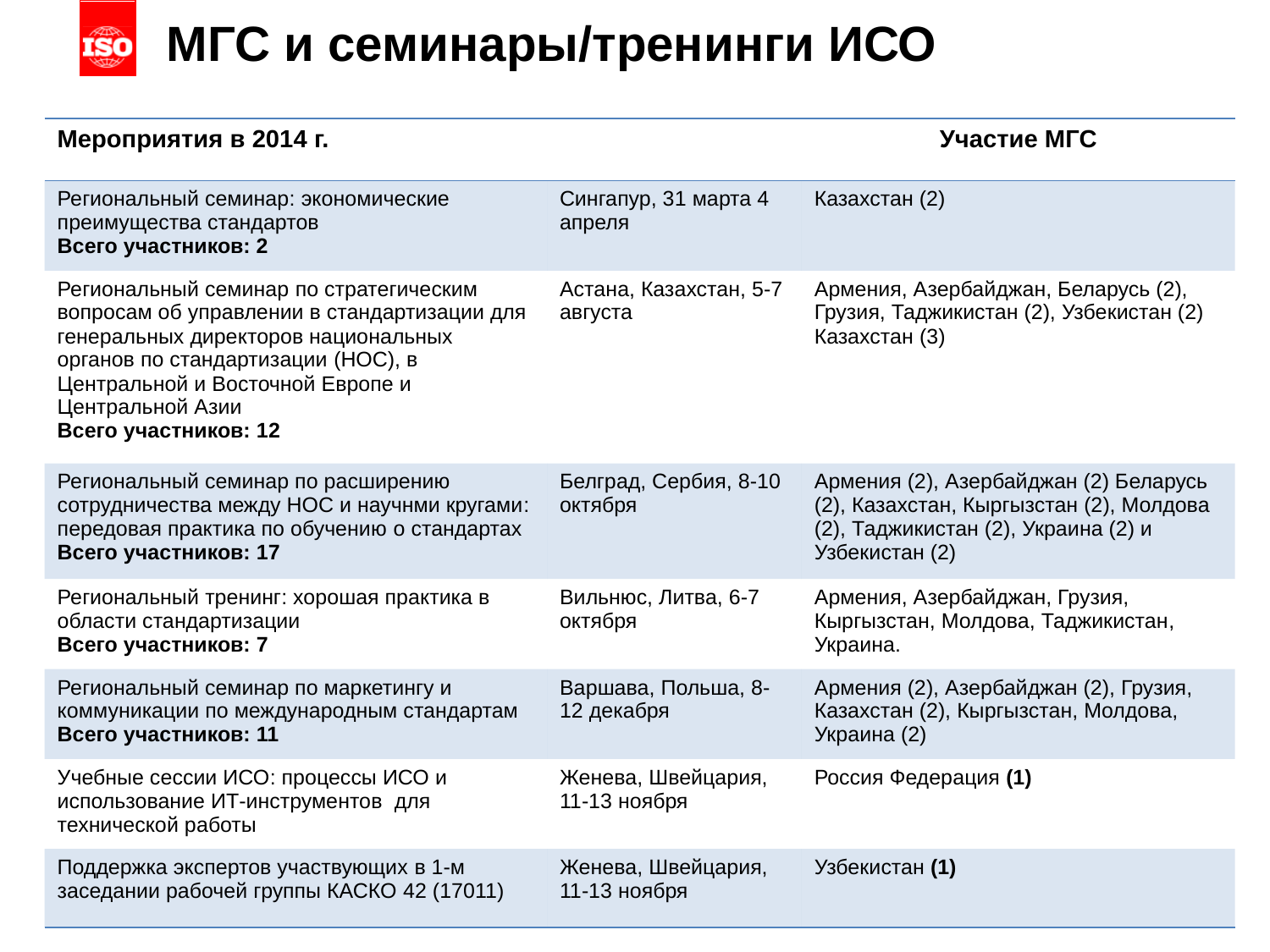

# МГС и семинары/тренинги ИСО
| Мероприятия в 2014 г. |  | Участие МГС |
| --- | --- | --- |
| Региональный семинар: экономические преимущества стандартов Всего участников: 2 | Сингапур, 31 марта 4 апреля | Казахстан (2) |
| Региональный семинар по стратегическим вопросам об управлении в стандартизации для генеральных директоров национальных органов по стандартизации (НОС), в Центральной и Восточной Европе и Центральной Азии Всего участников: 12 | Астана, Казахстан, 5-7 августа | Армения, Азербайджан, Беларусь (2), Грузия, Таджикистан (2), Узбекистан (2) Казахстан (3) |
| Региональный семинар по расширению сотрудничества между НОС и научнми кругами: передовая практика по обучению о стандартах Всего участников: 17 | Белград, Сербия, 8-10 октября | Армения (2), Азербайджан (2) Беларусь (2), Казахстан, Кыргызстан (2), Молдова (2), Таджикистан (2), Украина (2) и Узбекистан (2) |
| Региональный тренинг: хорошая практика в области стандартизации Всего участников: 7 | Вильнюс, Литва, 6-7 октября | Армения, Азербайджан, Грузия, Кыргызстан, Молдова, Таджикистан, Украина. |
| Региональный семинар по маркетингу и коммуникации по международным стандартам Всего участников: 11 | Варшава, Польша, 8-12 декабря | Армения (2), Азербайджан (2), Грузия, Казахстан (2), Кыргызстан, Молдова, Украина (2) |
| Учебные сессии ИСО: процессы ИСО и использование ИТ-инструментов для технической работы | Женева, Швейцария, 11-13 ноября | Россия Федерация (1) |
| Поддержка экспертов участвующих в 1-м заседании рабочей группы КАСКО 42 (17011) | Женева, Швейцария, 11-13 ноября | Узбекистан (1) |